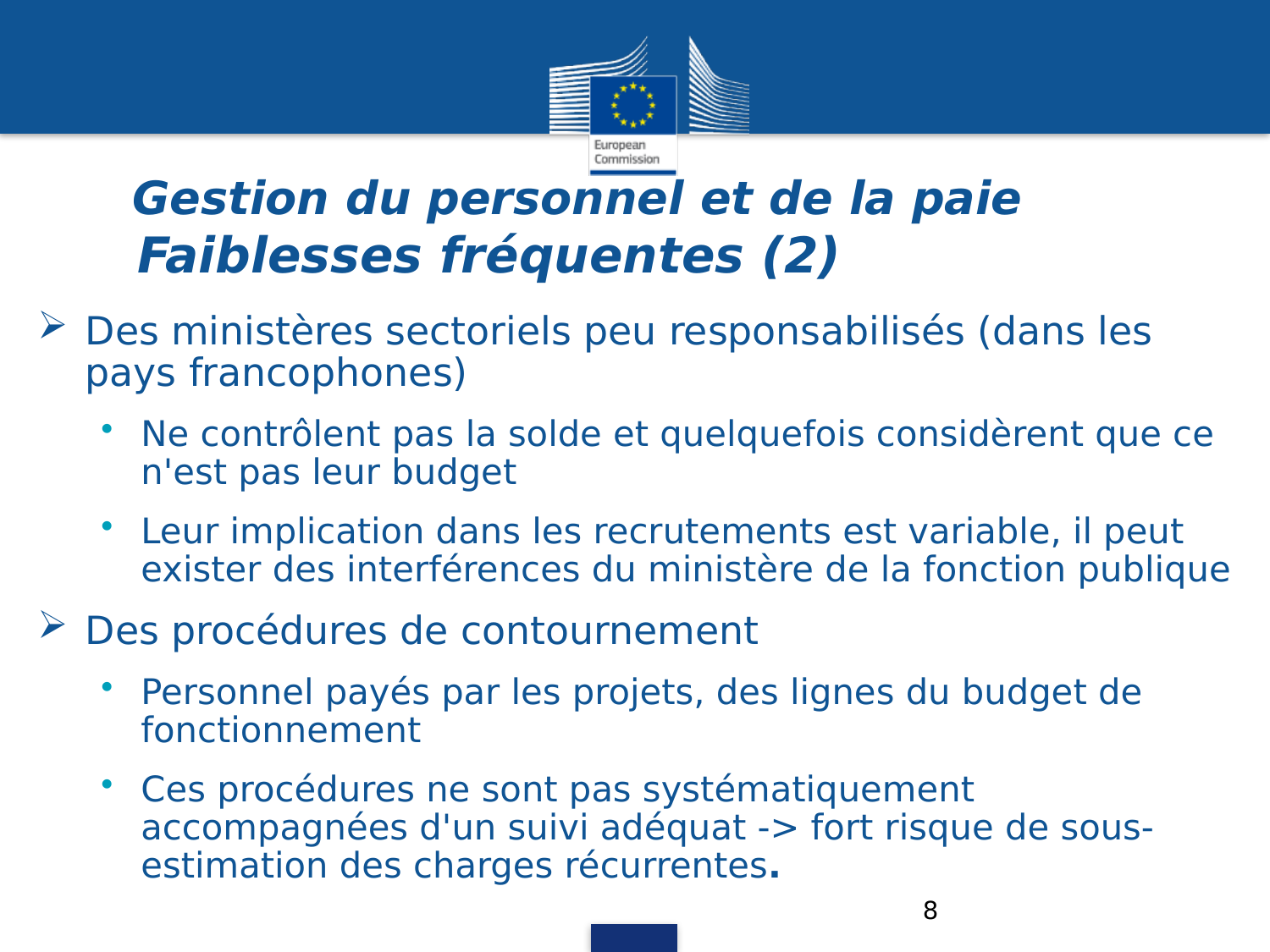

# Gestion du personnel et de la paie Faiblesses fréquentes (2)
Des ministères sectoriels peu responsabilisés (dans les pays francophones)
Ne contrôlent pas la solde et quelquefois considèrent que ce n'est pas leur budget
Leur implication dans les recrutements est variable, il peut exister des interférences du ministère de la fonction publique
Des procédures de contournement
Personnel payés par les projets, des lignes du budget de fonctionnement
Ces procédures ne sont pas systématiquement accompagnées d'un suivi adéquat -> fort risque de sous-estimation des charges récurrentes.
8